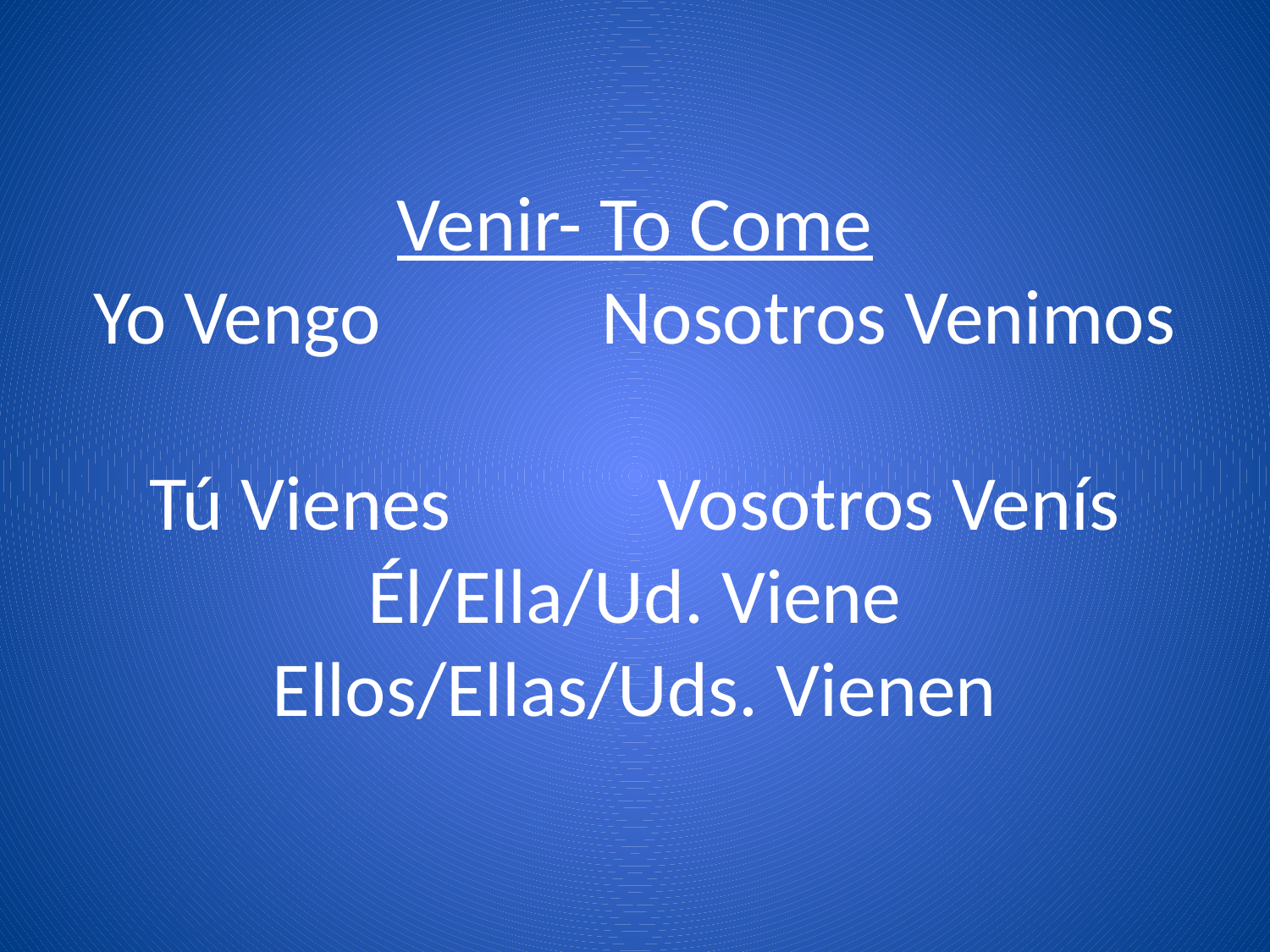

# Venir- To Come Yo Vengo		Nosotros Venimos Tú Vienes		Vosotros Venís Él/Ella/Ud. Viene Ellos/Ellas/Uds. Vienen